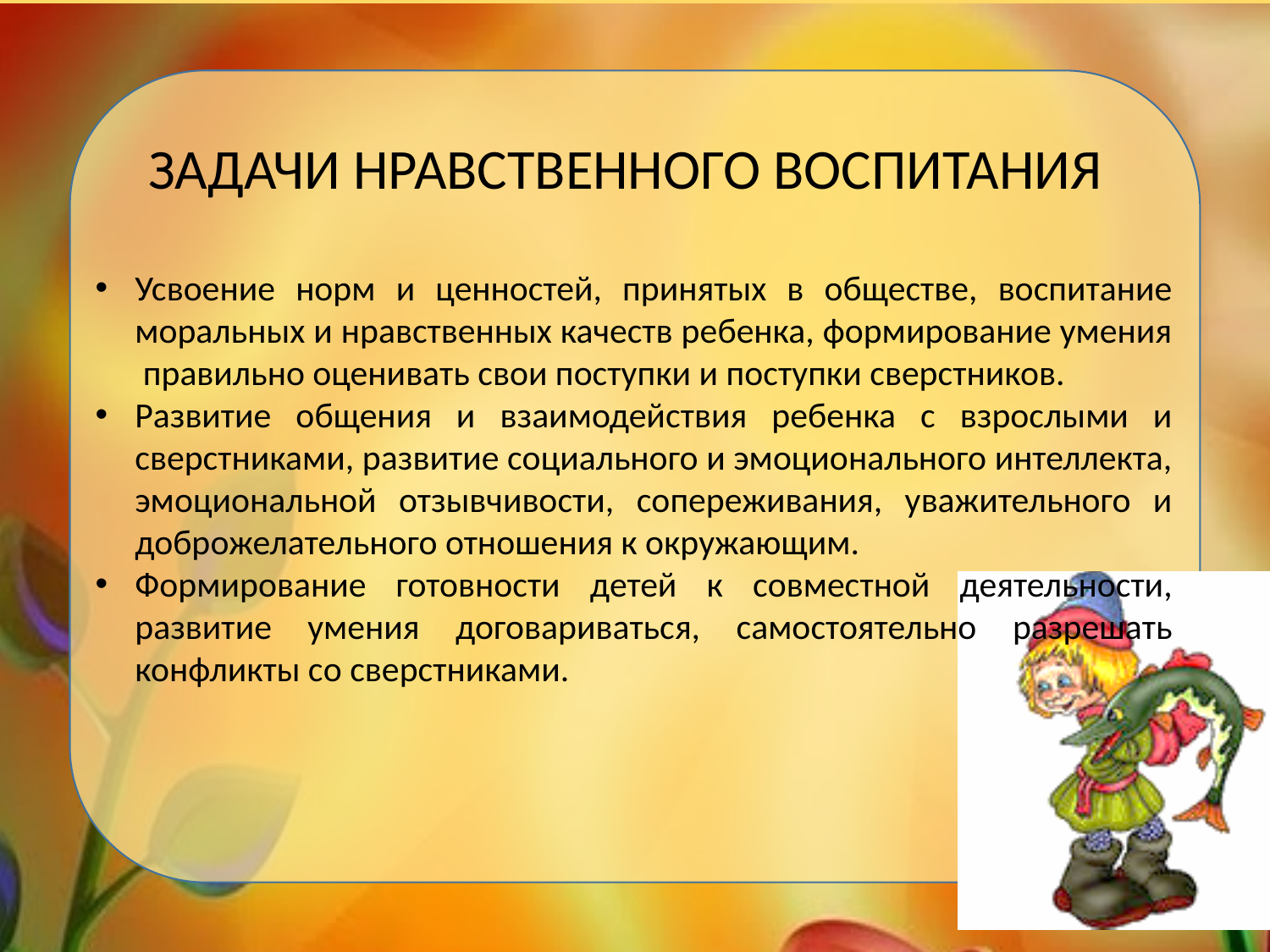

ЗАДАЧИ НРАВСТВЕННОГО ВОСПИТАНИЯ
Усвоение норм и ценностей, принятых в обществе, воспитание моральных и нравственных качеств ребенка, формирование умения  правильно оценивать свои поступки и поступки сверстников.
Развитие общения и взаимодействия ребенка с взрослыми и сверстниками, развитие социального и эмоционального интеллекта, эмоциональной отзывчивости, сопереживания, уважительного и доброжелательного отношения к окружающим.
Формирование готовности детей к совместной деятельности, развитие умения договариваться, самостоятельно разрешать конфликты со сверстниками.